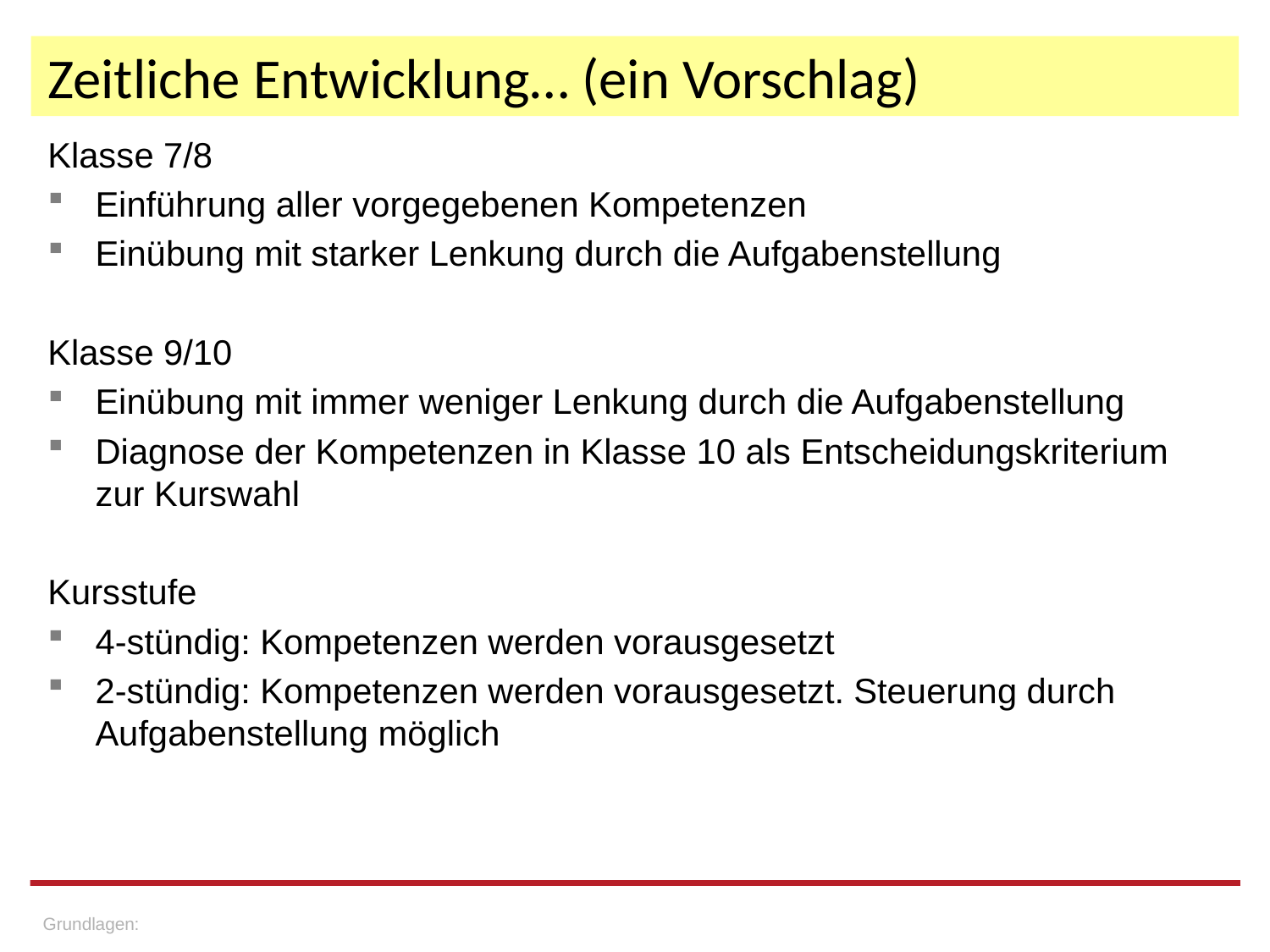

# Zeitliche Entwicklung… (ein Vorschlag)
Klasse 7/8
Einführung aller vorgegebenen Kompetenzen
Einübung mit starker Lenkung durch die Aufgabenstellung

Klasse 9/10
Einübung mit immer weniger Lenkung durch die Aufgabenstellung
Diagnose der Kompetenzen in Klasse 10 als Entscheidungskriterium zur Kurswahl

Kursstufe
4-stündig: Kompetenzen werden vorausgesetzt
2-stündig: Kompetenzen werden vorausgesetzt. Steuerung durch Aufgabenstellung möglich
Grundlagen: